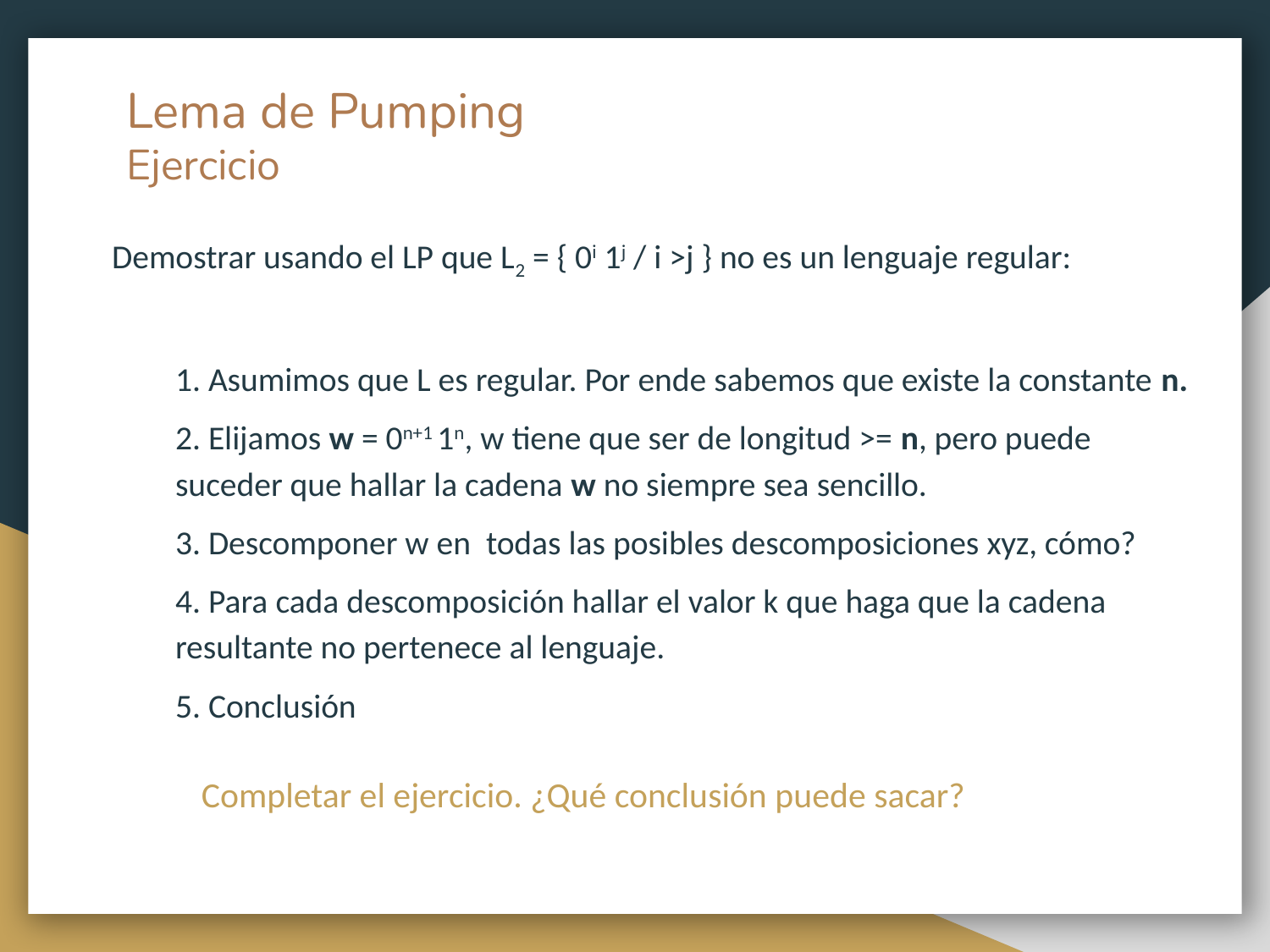

# Lema de Pumping Ejercicio
Demostrar usando el LP que L2 = { 0i 1j / i >j } no es un lenguaje regular:

1. Asumimos que L es regular. Por ende sabemos que existe la constante n.
2. Elijamos w = 0n+1 1n, w tiene que ser de longitud >= n, pero puede suceder que hallar la cadena w no siempre sea sencillo.
3. Descomponer w en  todas las posibles descomposiciones xyz, cómo?
4. Para cada descomposición hallar el valor k que haga que la cadena resultante no pertenece al lenguaje.
5. Conclusión

Completar el ejercicio. ¿Qué conclusión puede sacar?